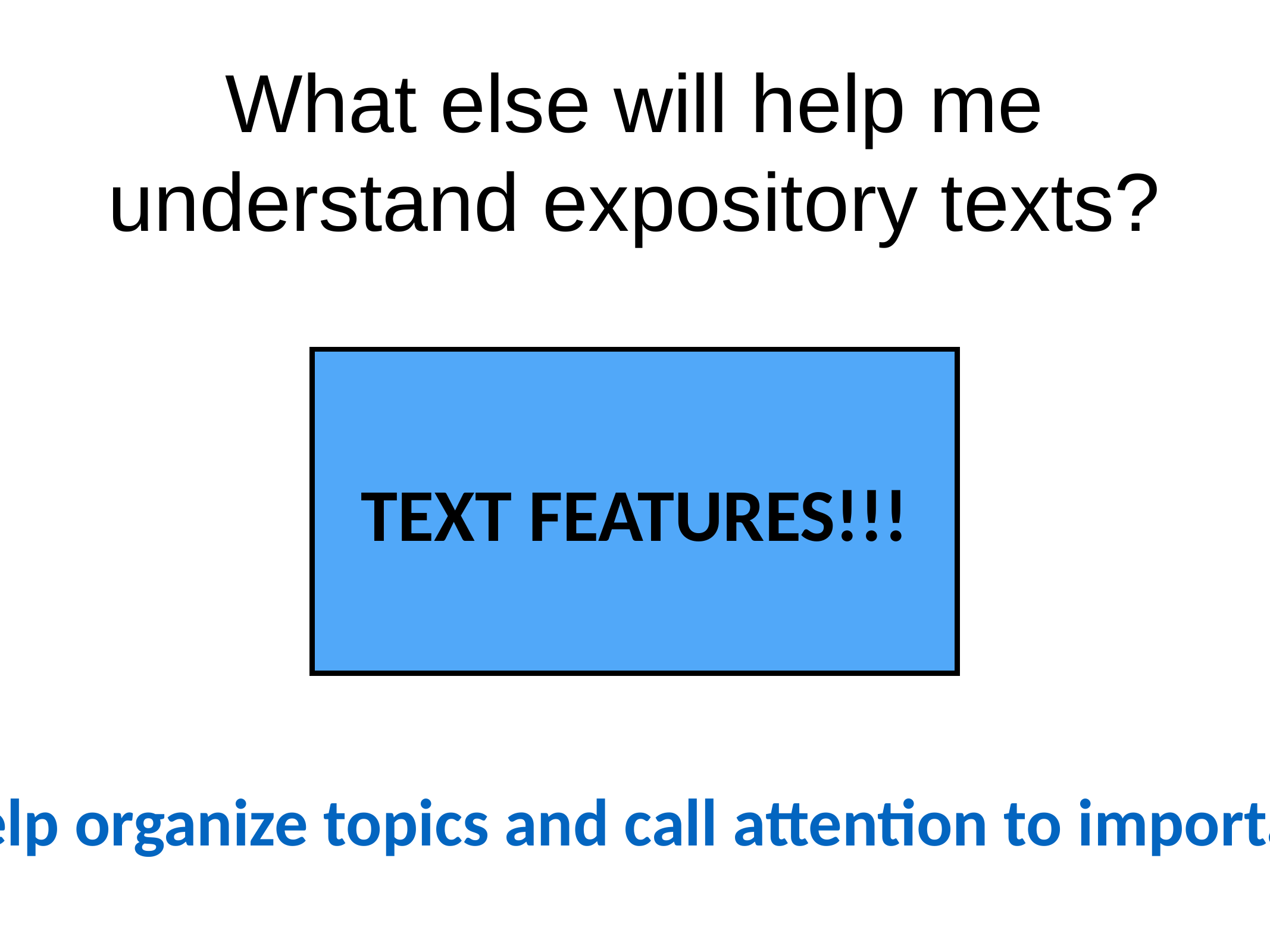

# What else will help me understand expository texts?
TEXT FEATURES!!!
Text features help organize topics and call attention to important information